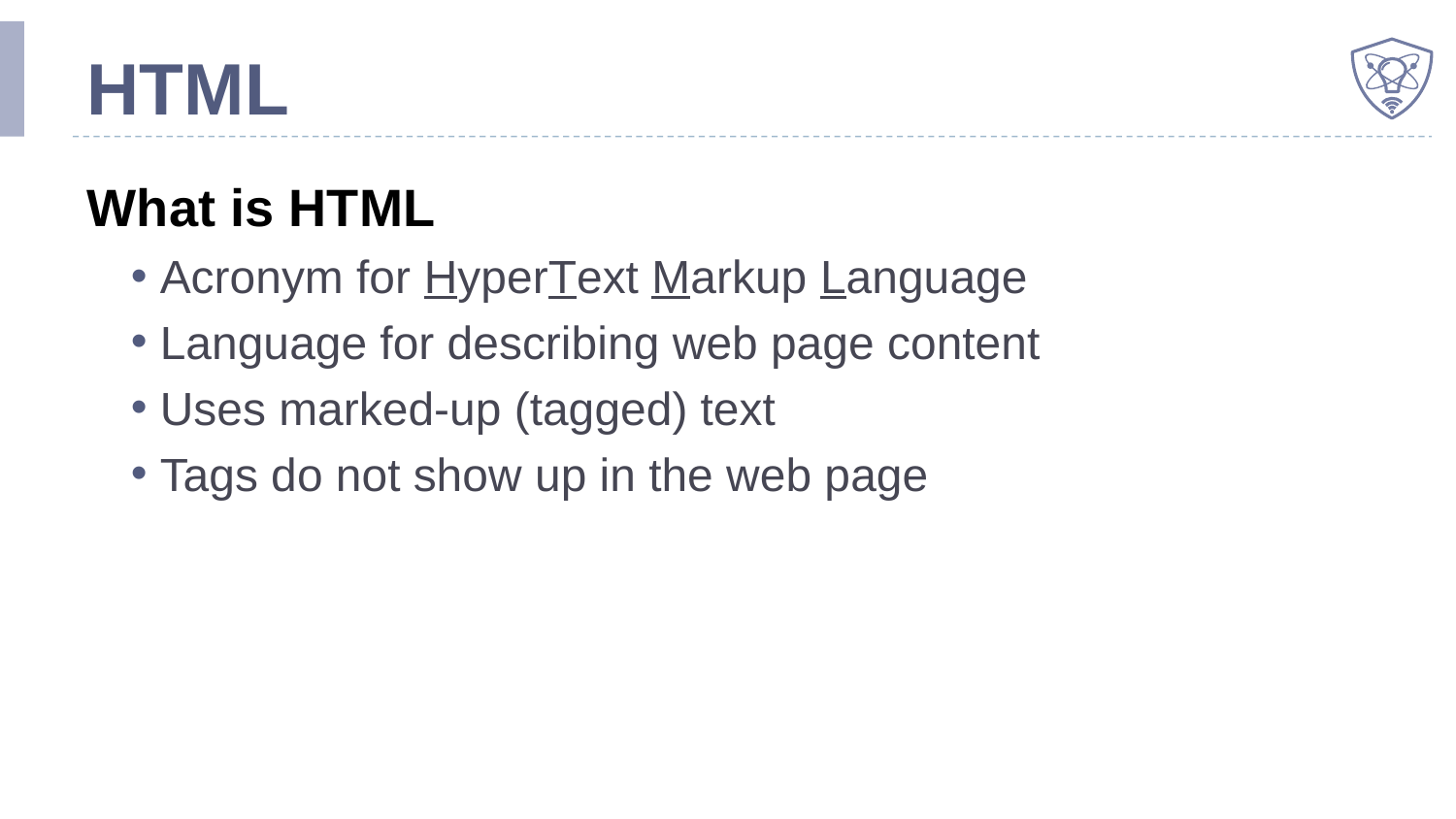

# HTML
What is HTML
Acronym for HyperText Markup Language
Language for describing web page content
Uses marked-up (tagged) text
Tags do not show up in the web page